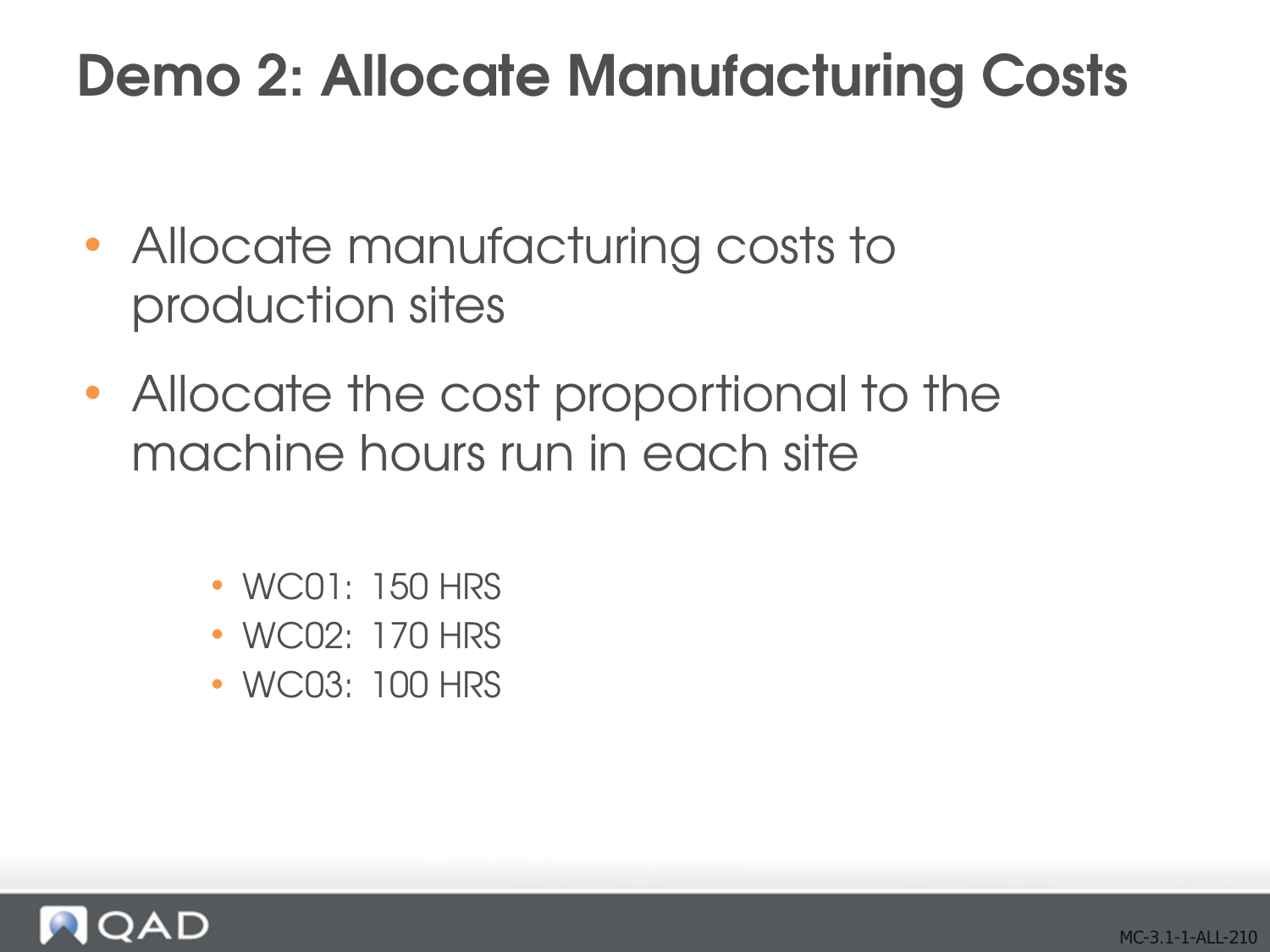

# Demo 2: Allocate Manufacturing Costs
Allocate manufacturing costs to production sites
Allocate the cost proportional to the machine hours run in each site

WC01:	150 HRS
WC02:	170 HRS
WC03:	100 HRS

MC-3.1-1-ALL-210